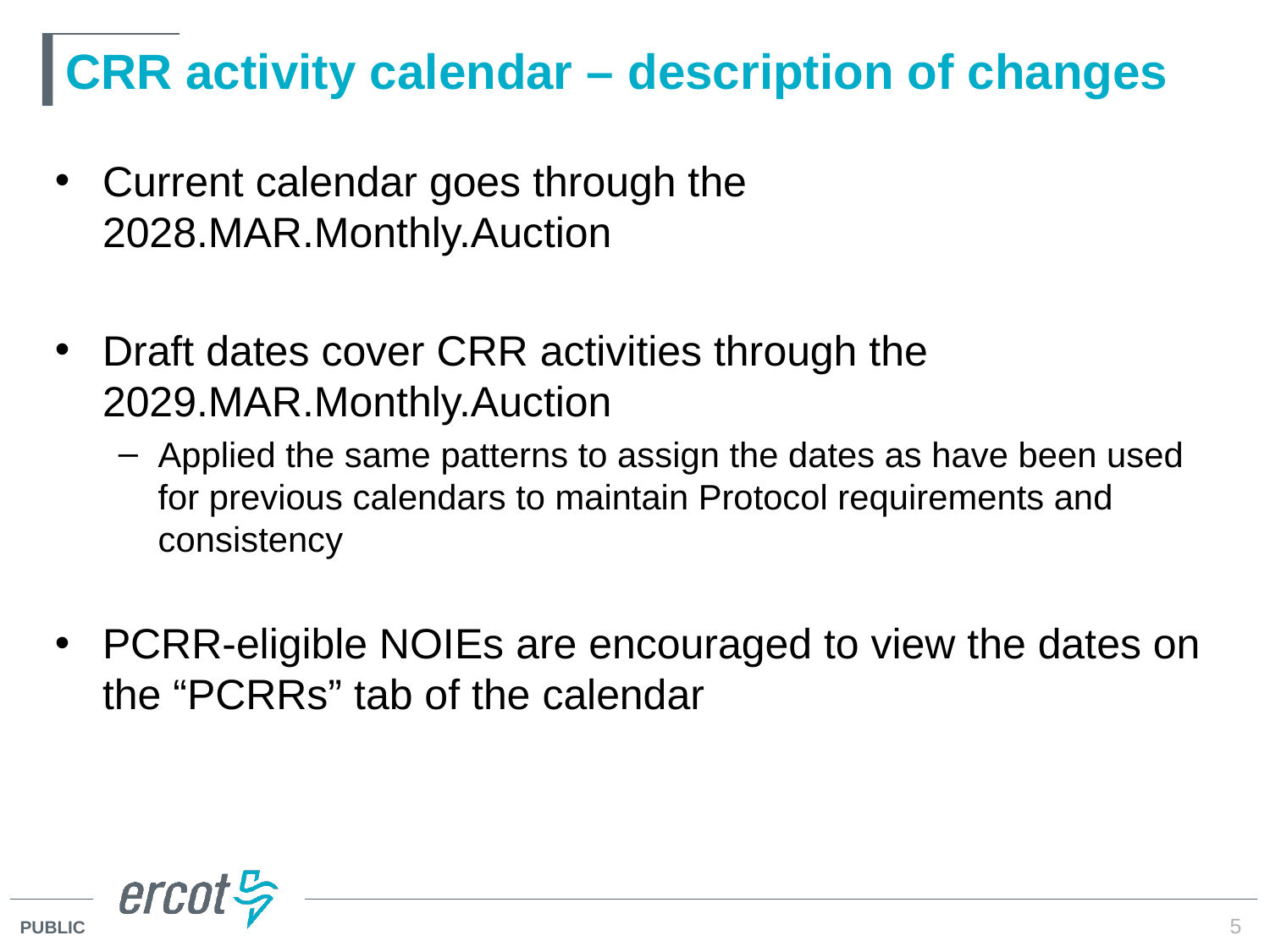

# CRR activity calendar – description of changes
Current calendar goes through the 2028.MAR.Monthly.Auction

Draft dates cover CRR activities through the 2029.MAR.Monthly.Auction
Applied the same patterns to assign the dates as have been used for previous calendars to maintain Protocol requirements and consistency

PCRR-eligible NOIEs are encouraged to view the dates on the “PCRRs” tab of the calendar

5